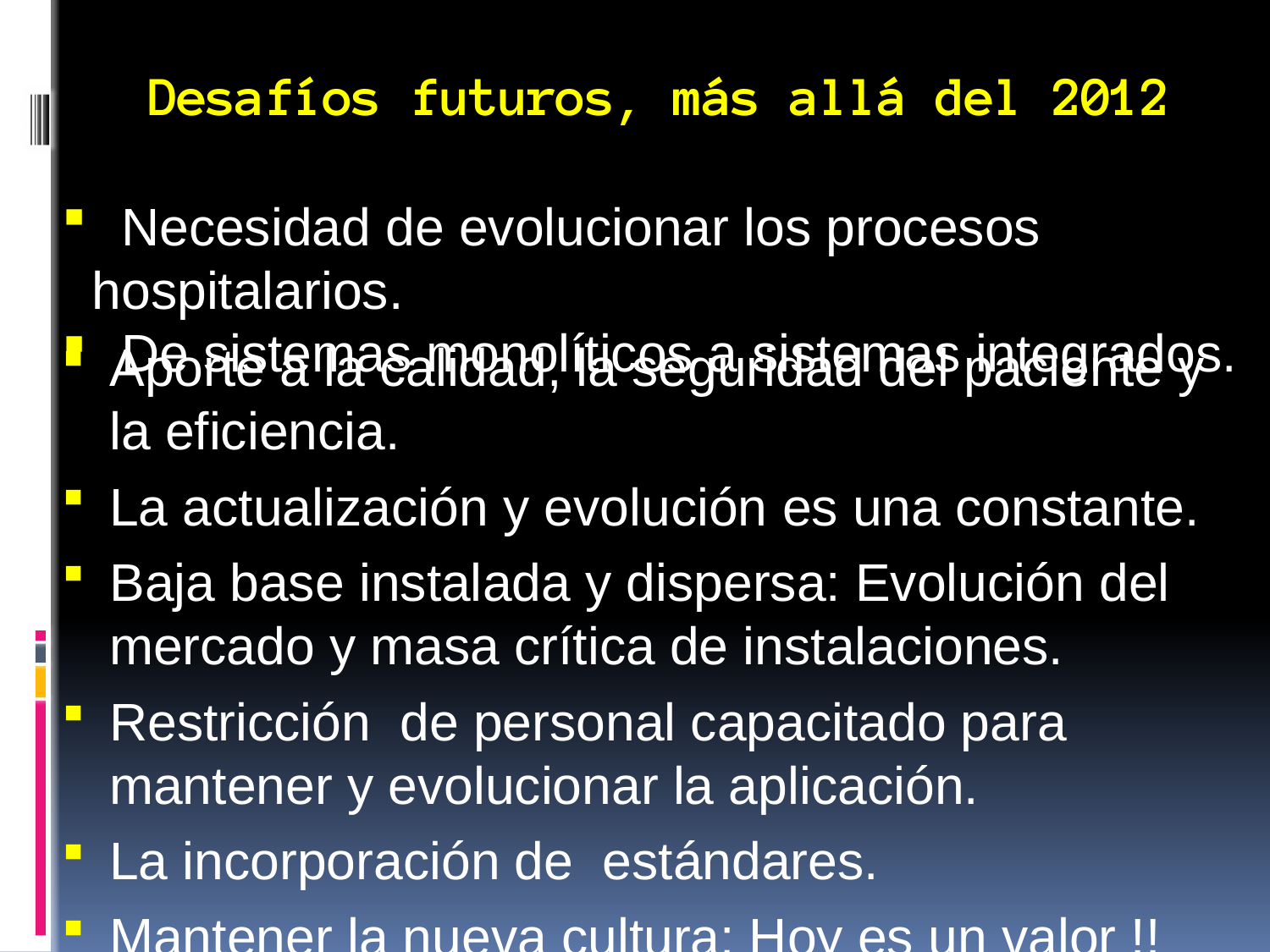

# Desafíos futuros, más allá del 2012
  Necesidad de evolucionar los procesos hospitalarios.
  De sistemas monolíticos a sistemas integrados.
Aporte a la calidad, la seguridad del paciente y la eficiencia.
La actualización y evolución es una constante.
Baja base instalada y dispersa: Evolución del mercado y masa crítica de instalaciones.
Restricción  de personal capacitado para mantener y evolucionar la aplicación.
La incorporación de  estándares.
Mantener la nueva cultura: Hoy es un valor !!